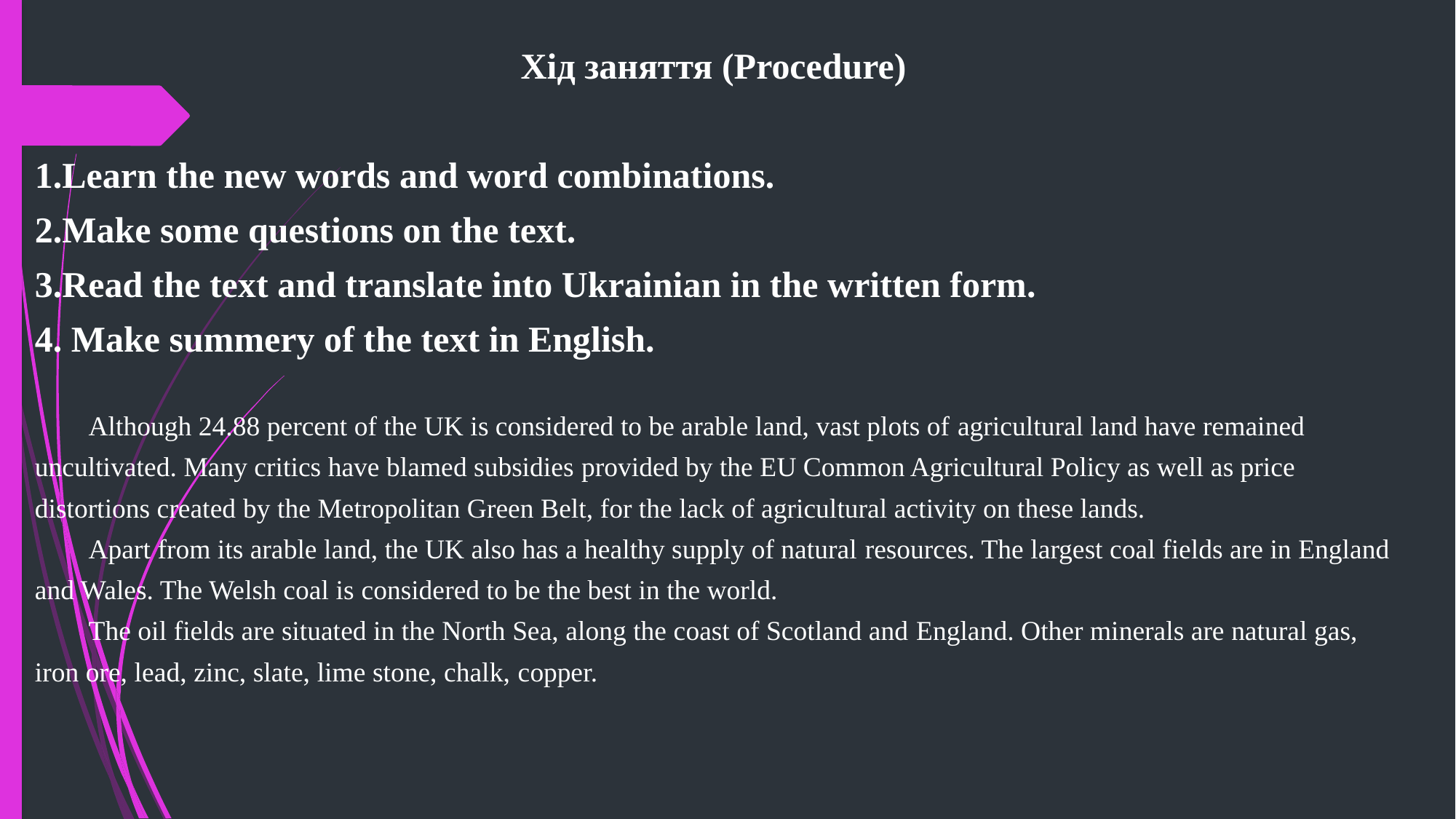

Хід заняття (Procedure)

1.Learn the new words and word combinations.
2.Make some questions on the text.
3.Read the text and translate into Ukrainian in the written form.
4. Make summery of the text in English.

Although 24.88 percent of the UK is considered to be arable land, vast plots of agricultural land have remained uncultivated. Many critics have blamed subsidies provided by the EU Common Agricultural Policy as well as price distortions created by the Metropolitan Green Belt, for the lack of agricultural activity on these lands.
Apart from its arable land, the UK also has a healthy supply of natural resources. The largest coal fields are in England and Wales. The Welsh coal is considered to be the best in the world.
The oil fields are situated in the North Sea, along the coast of Scotland and England. Other minerals are natural gas, iron ore, lead, zinc, slate, lime stone, chalk, copper.